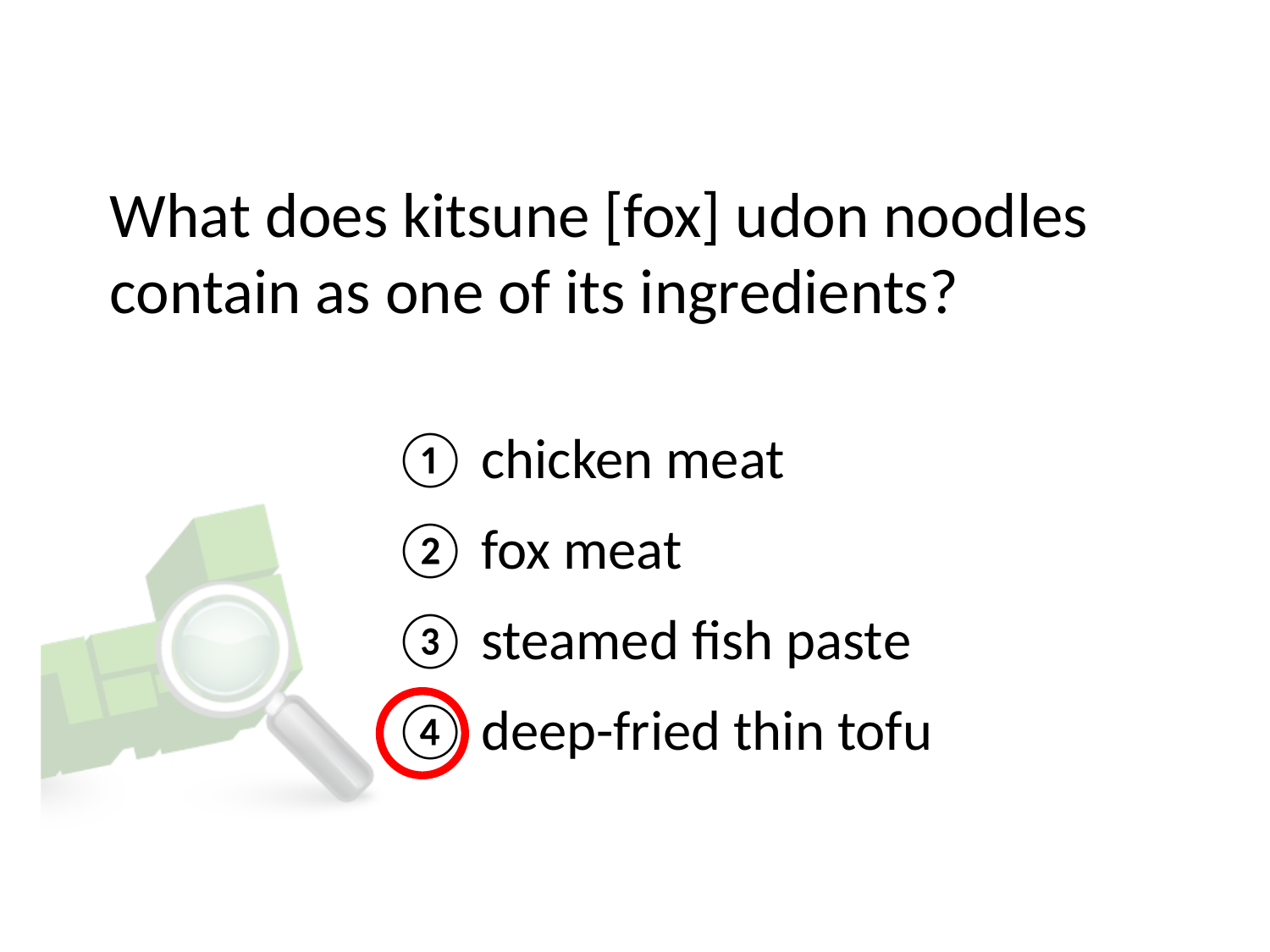

# What does kitsune [fox] udon noodles contain as one of its ingredients?
① chicken meat
② fox meat
③ steamed fish paste
④ deep-fried thin tofu